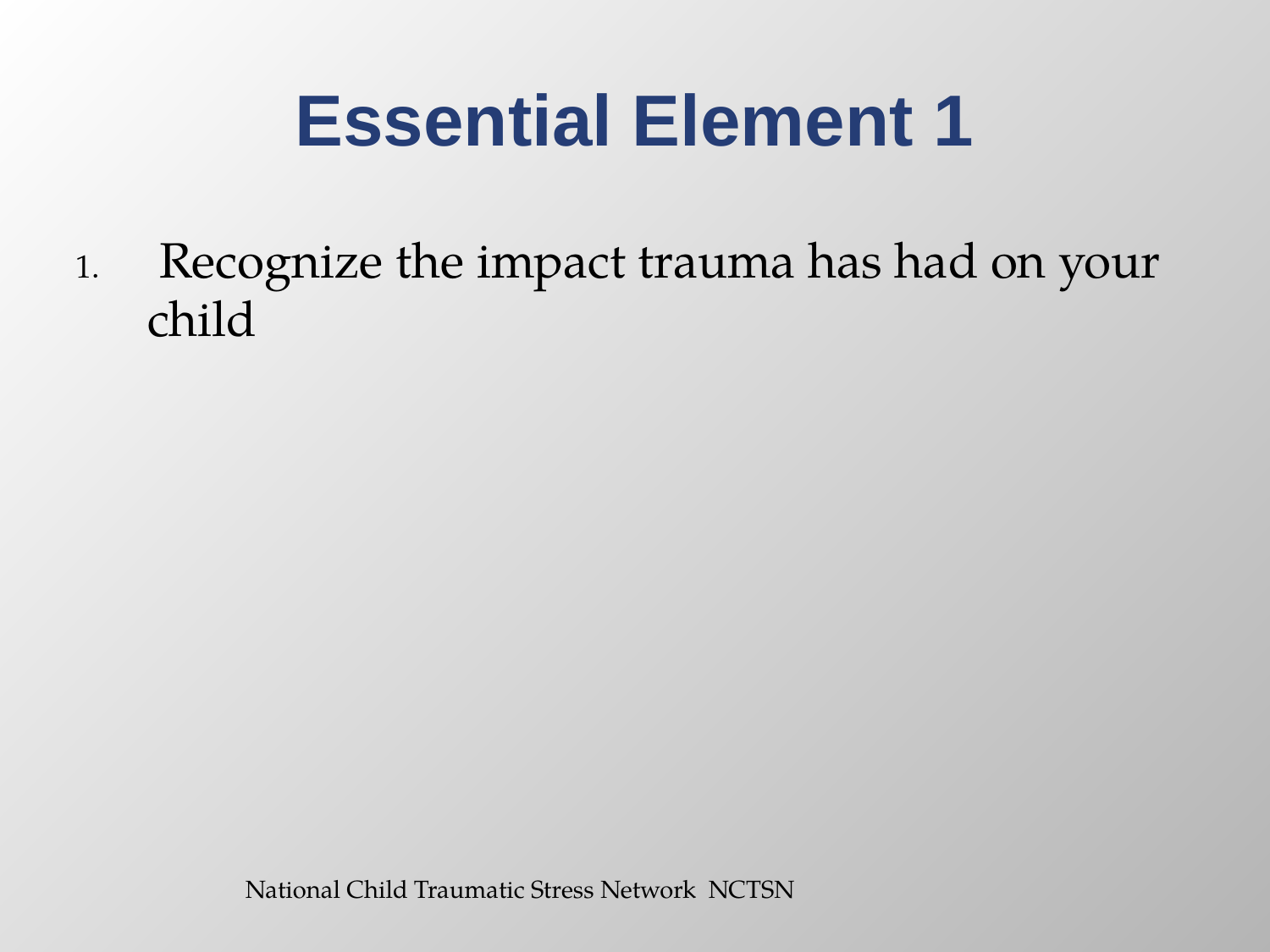

# Essential Element 1
 Recognize the impact trauma has had on your child
National Child Traumatic Stress Network  NCTSN